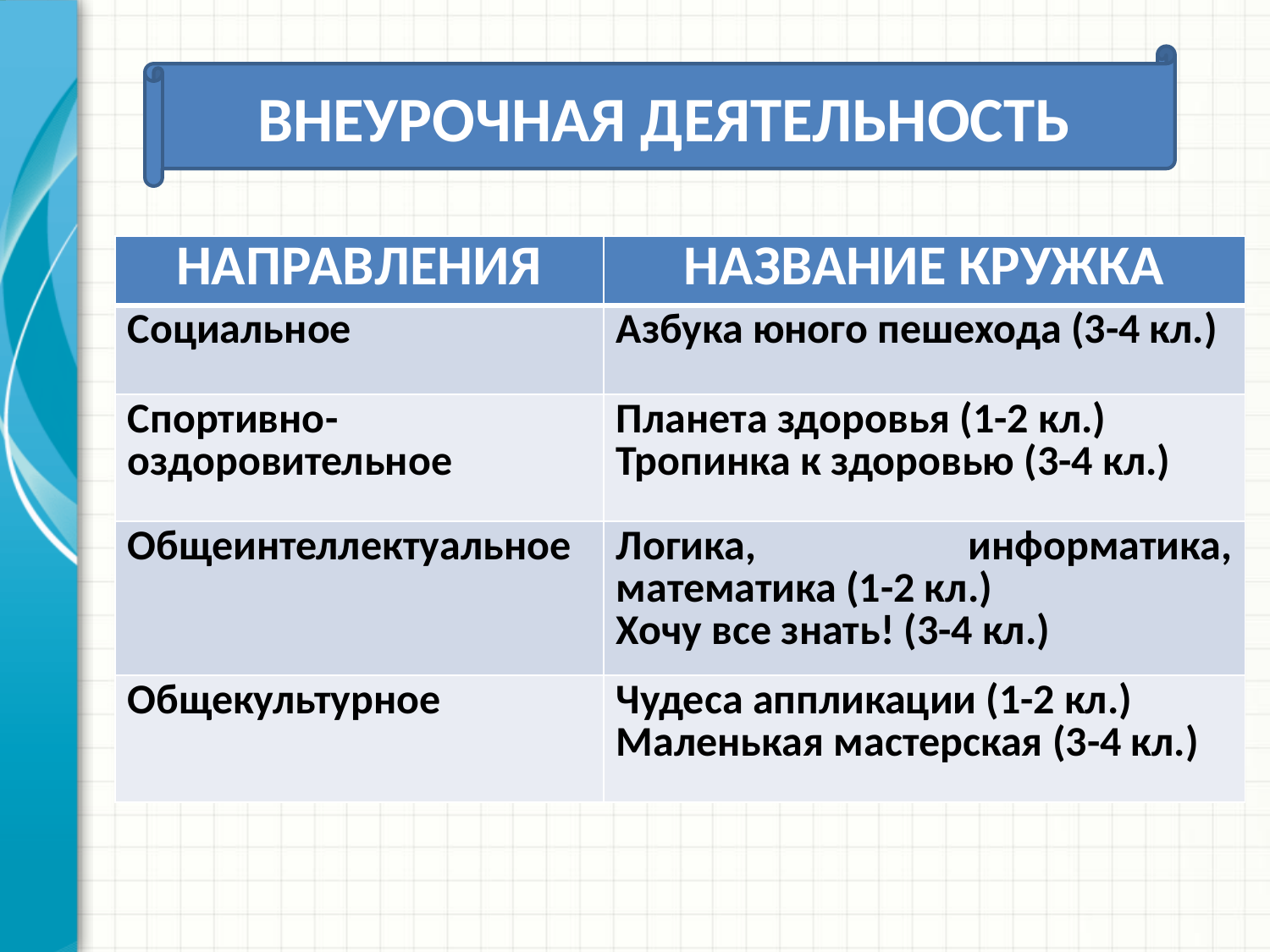

ВНЕУРОЧНАЯ ДЕЯТЕЛЬНОСТЬ
| НАПРАВЛЕНИЯ | НАЗВАНИЕ КРУЖКА |
| --- | --- |
| Социальное | Азбука юного пешехода (3-4 кл.) |
| Спортивно-оздоровительное | Планета здоровья (1-2 кл.) Тропинка к здоровью (3-4 кл.) |
| Общеинтеллектуальное | Логика, информатика, математика (1-2 кл.) Хочу все знать! (3-4 кл.) |
| Общекультурное | Чудеса аппликации (1-2 кл.) Маленькая мастерская (3-4 кл.) |